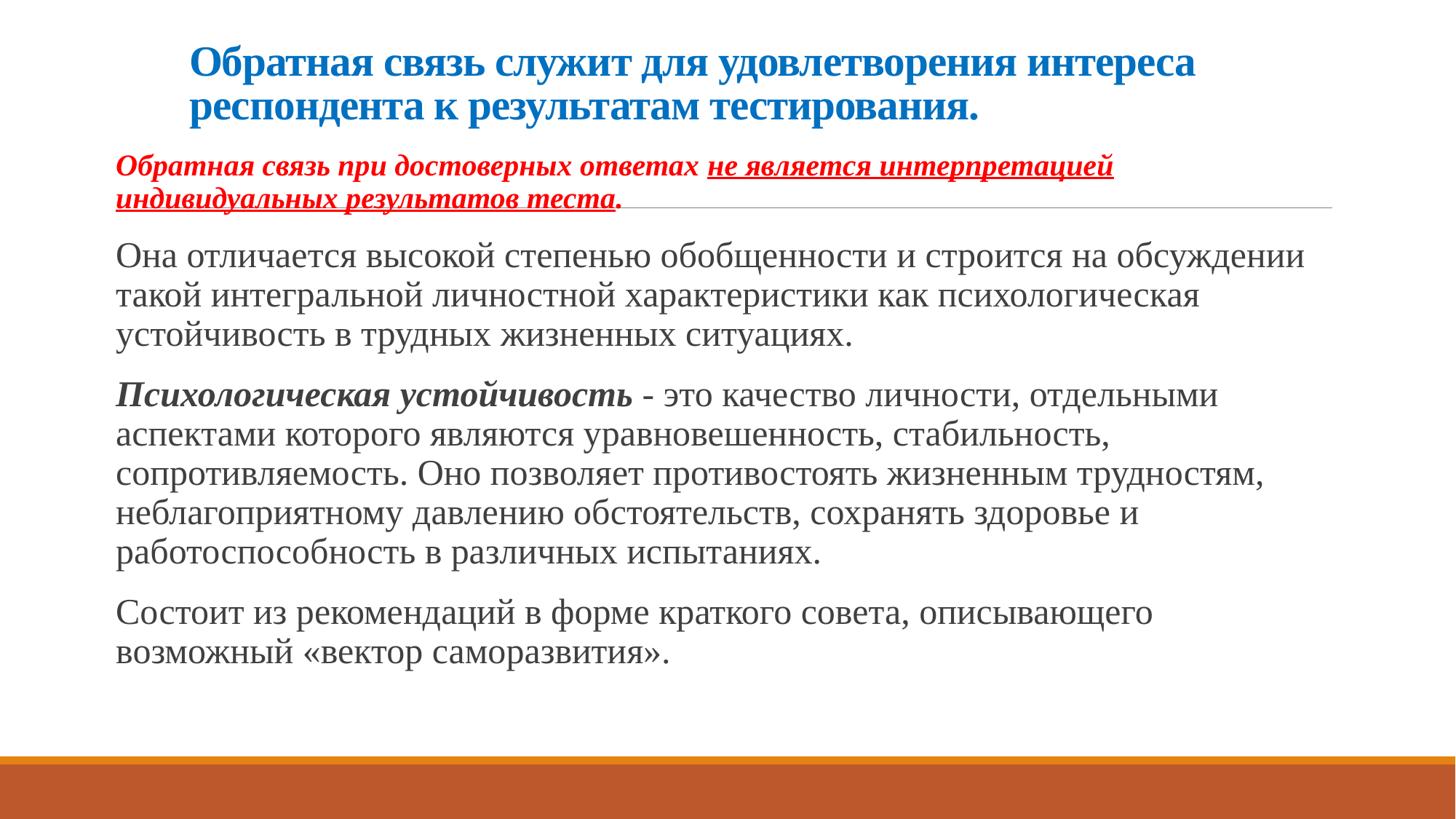

# Обратная связь служит для удовлетворения интереса респондента к результатам тестирования.
Обратная связь при достоверных ответах не является интерпретацией индивидуальных результатов теста.
Она отличается высокой степенью обобщенности и строится на обсуждении такой интегральной личностной характеристики как психологическая устойчивость в трудных жизненных ситуациях.
Психологическая устойчивость - это качество личности, отдельными аспектами которого являются уравновешенность, стабильность, сопротивляемость. Оно позволяет противостоять жизненным трудностям, неблагоприятному давлению обстоятельств, сохранять здоровье и работоспособность в различных испытаниях.
Состоит из рекомендаций в форме краткого совета, описывающего возможный «вектор саморазвития».